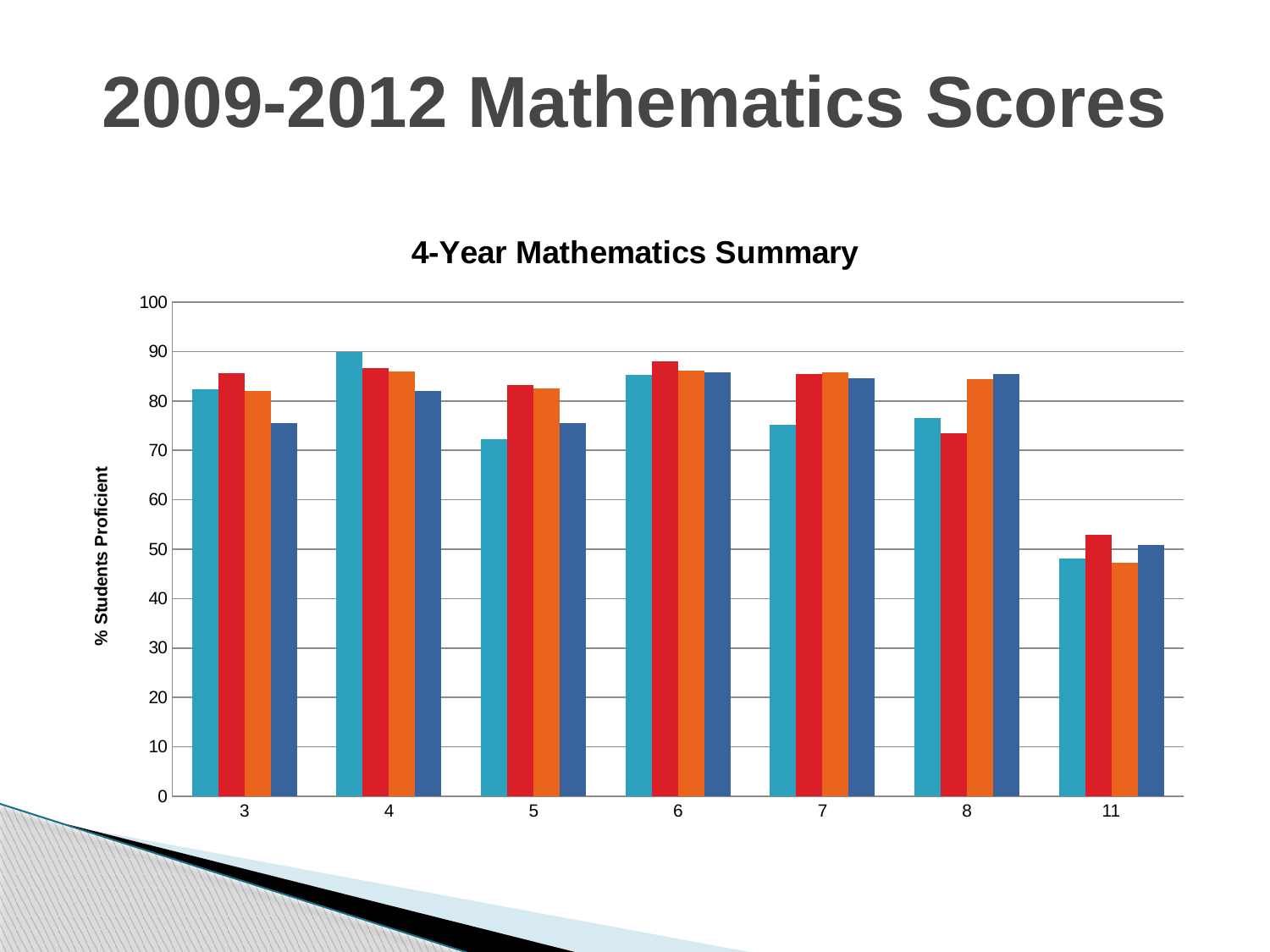

# 2009-2012 Mathematics Scores

### Chart: 4-Year Mathematics Summary

| Category | 2009 | 2010 | 2011 | 2012 |
|---|---|---|---|---|
| 3.0 | 82.3 | 85.7 | 82.1 | 75.6 |
| 4.0 | 89.9 | 86.7 | 86.0 | 82.0 |
| 5.0 | 72.3 | 83.2 | 82.5 | 75.5 |
| 6.0 | 85.3 | 88.0 | 86.2 | 85.8 |
| 7.0 | 75.1 | 85.5 | 85.8 | 84.6 |
| 8.0 | 76.5 | 73.4 | 84.4 | 85.4 |
| 11.0 | 48.1 | 52.9 | 47.3 | 50.9 |